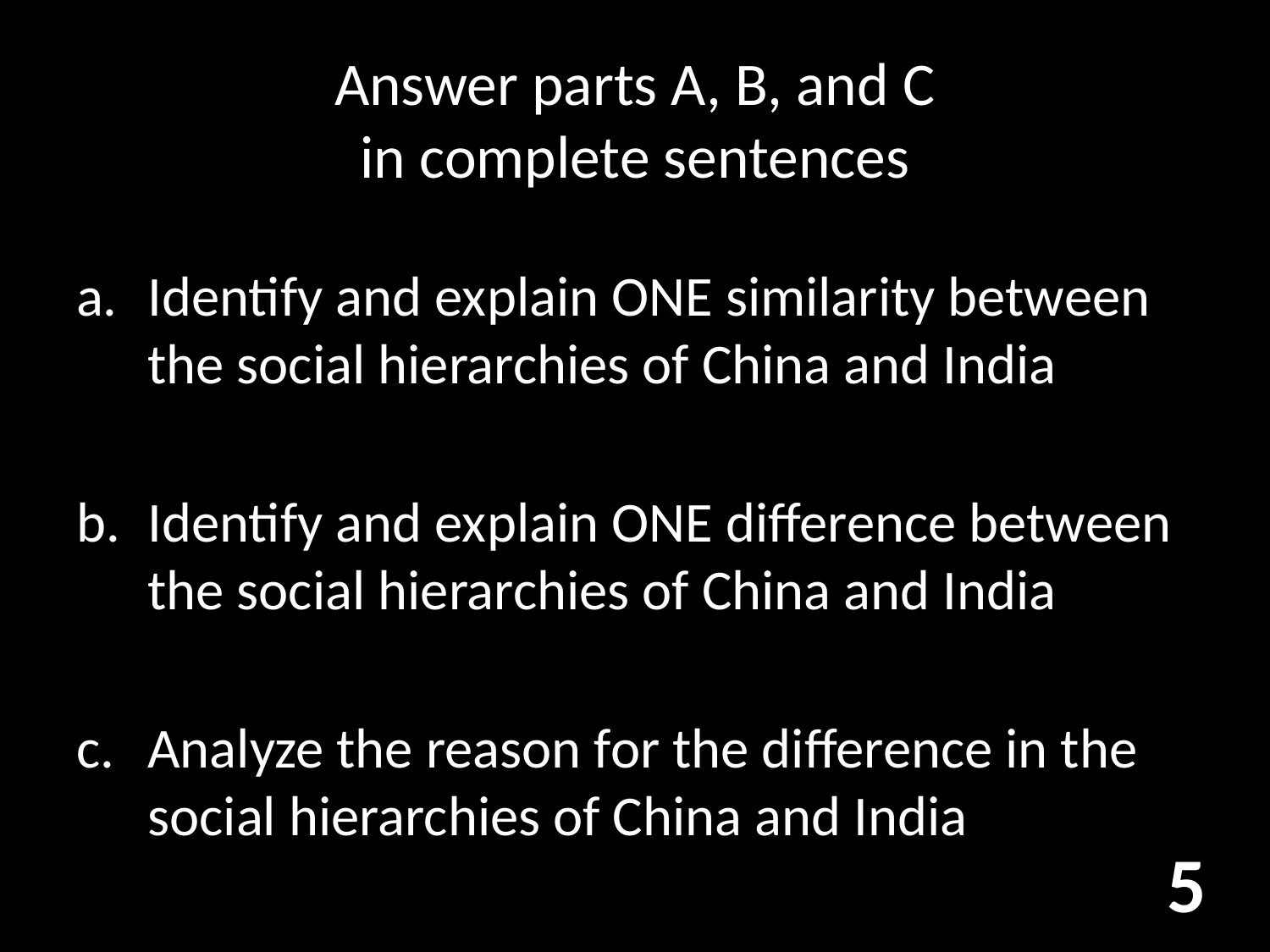

# Answer parts A, B, and C in complete sentences
Identify and explain ONE similarity between the social hierarchies of China and India

Identify and explain ONE difference between the social hierarchies of China and India

Analyze the reason for the difference in the social hierarchies of China and India
5